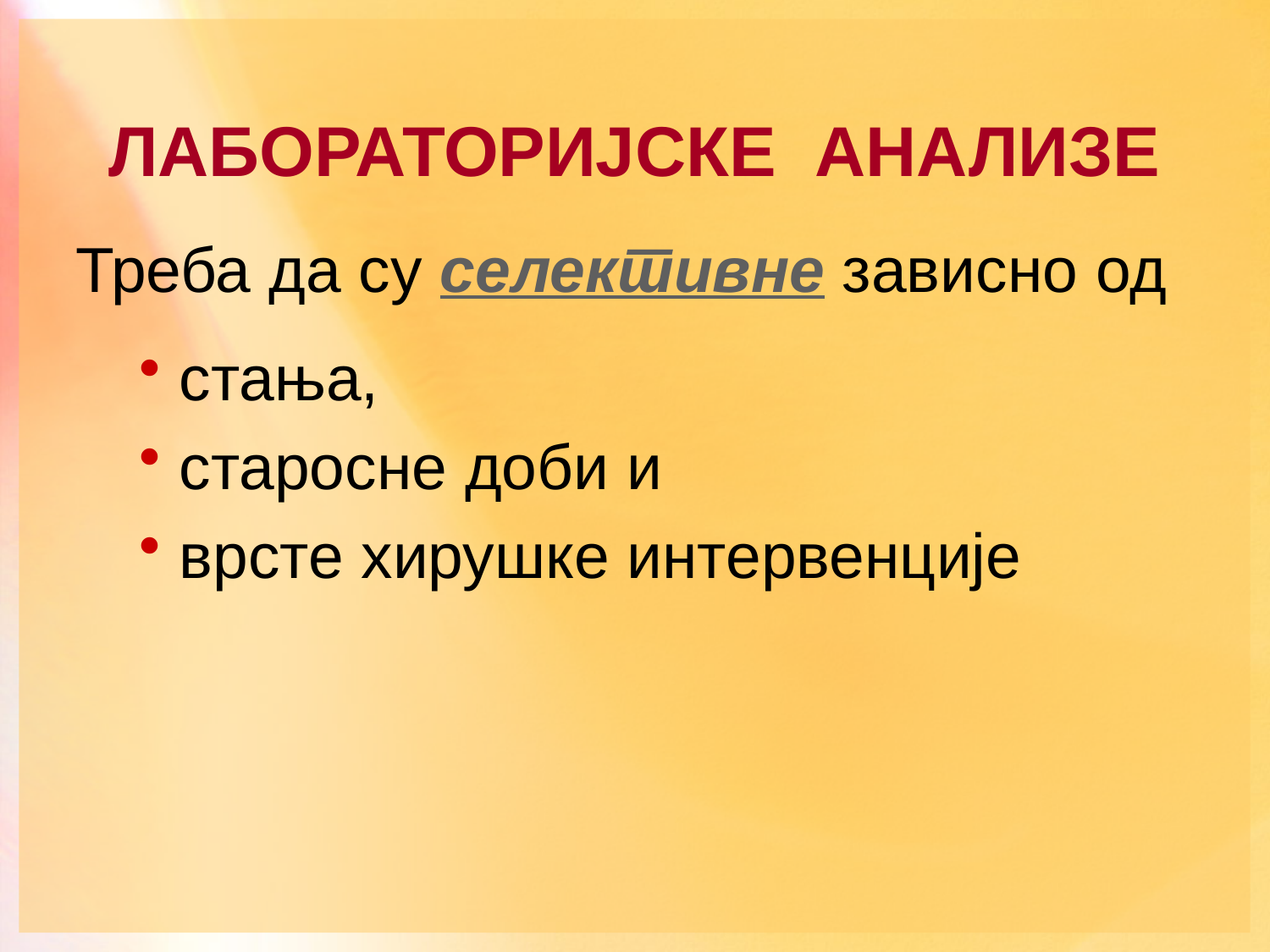

# ЛАБОРАТОРИЈСКЕ  АНАЛИЗЕ
Треба да су селективне зависно од

стања,
старосне доби и
врсте хирушке интервенције